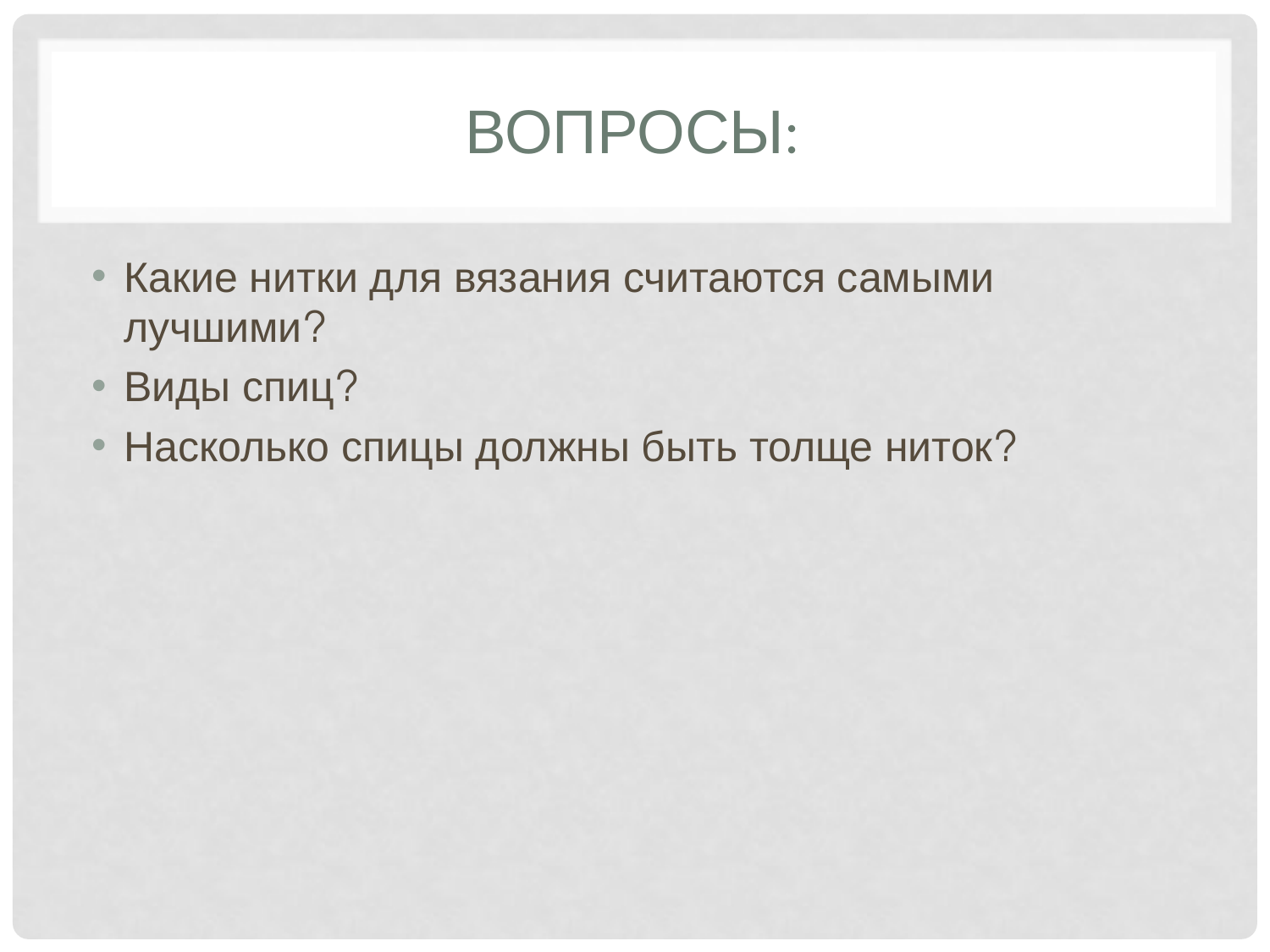

# Вопросы:
Какие нитки для вязания считаются самыми лучшими?
Виды спиц?
Насколько спицы должны быть толще ниток?